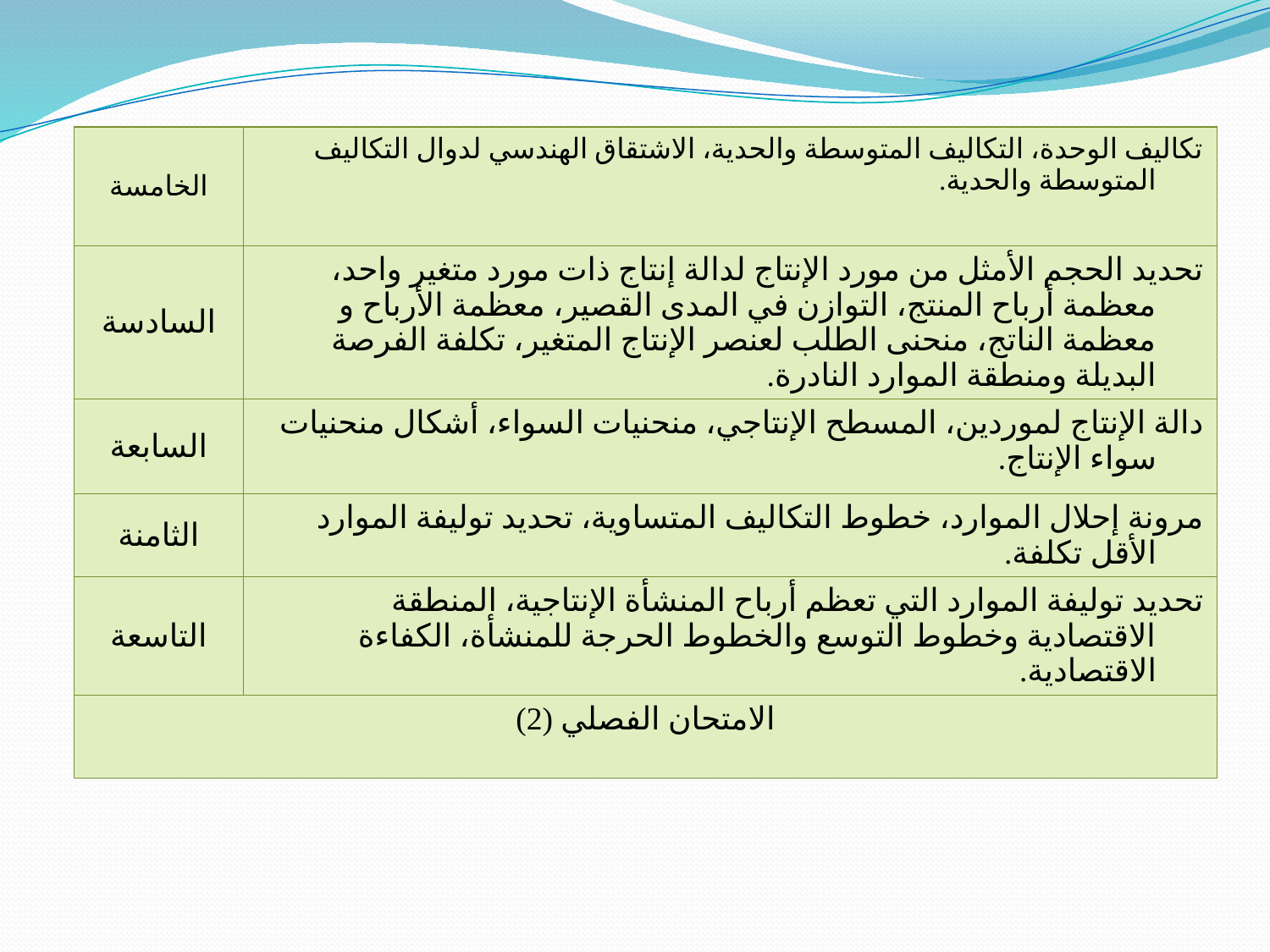

| الخامسة | تكاليف الوحدة، التكاليف المتوسطة والحدية، الاشتقاق الهندسي لدوال التكاليف المتوسطة والحدية. |
| --- | --- |
| السادسة | تحديد الحجم الأمثل من مورد الإنتاج لدالة إنتاج ذات مورد متغير واحد، معظمة أرباح المنتج، التوازن في المدى القصير، معظمة الأرباح و معظمة الناتج، منحنى الطلب لعنصر الإنتاج المتغير، تكلفة الفرصة البديلة ومنطقة الموارد النادرة. |
| السابعة | دالة الإنتاج لموردين، المسطح الإنتاجي، منحنيات السواء، أشكال منحنيات سواء الإنتاج. |
| الثامنة | مرونة إحلال الموارد، خطوط التكاليف المتساوية، تحديد توليفة الموارد الأقل تكلفة. |
| التاسعة | تحديد توليفة الموارد التي تعظم أرباح المنشأة الإنتاجية، المنطقة الاقتصادية وخطوط التوسع والخطوط الحرجة للمنشأة، الكفاءة الاقتصادية. |
| الامتحان الفصلي (2) |  |